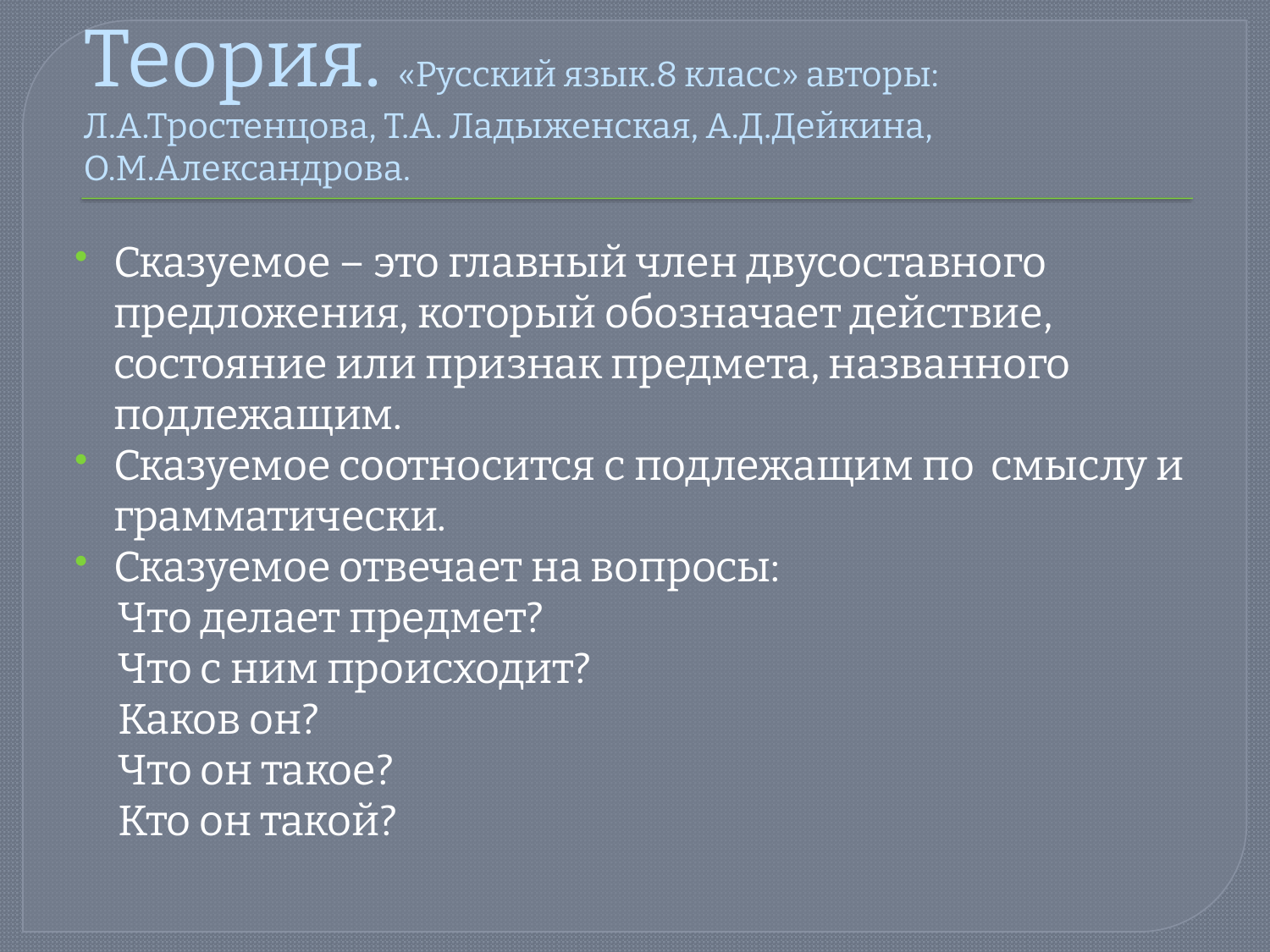

# Теория. «Русский язык.8 класс» авторы: Л.А.Тростенцова, Т.А. Ладыженская, А.Д.Дейкина, О.М.Александрова.
Сказуемое – это главный член двусоставного предложения, который обозначает действие, состояние или признак предмета, названного подлежащим.
Сказуемое соотносится с подлежащим по  смыслу и грамматически.
Сказуемое отвечает на вопросы:
     Что делает предмет?
     Что с ним происходит?
     Каков он?
     Что он такое?
     Кто он такой?